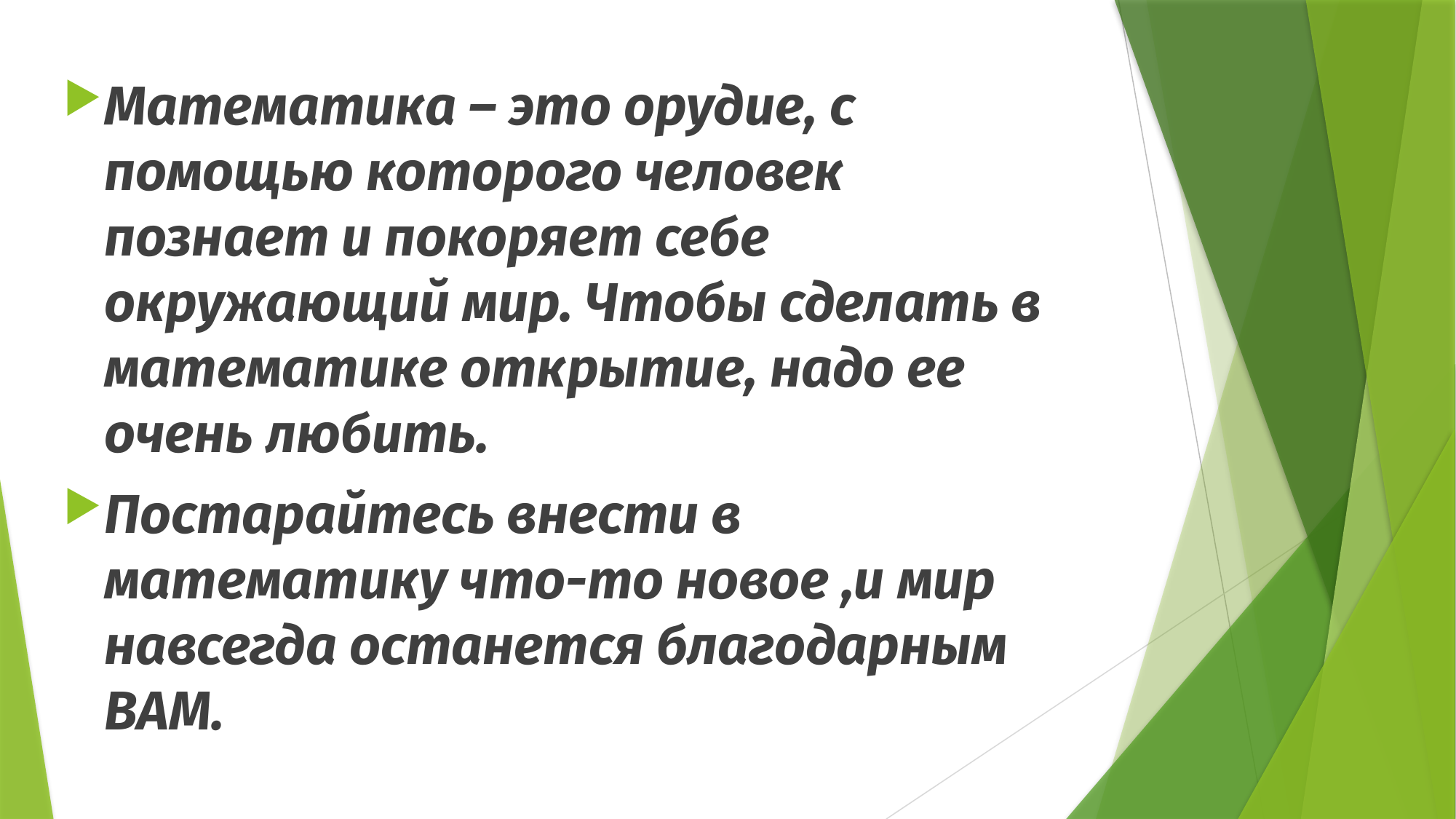

Математика – это орудие, с помощью которого человек познает и покоряет себе окружающий мир. Чтобы сделать в математике открытие, надо ее очень любить.
Постарайтесь внести в математику что-то новое ,и мир навсегда останется благодарным ВАМ.